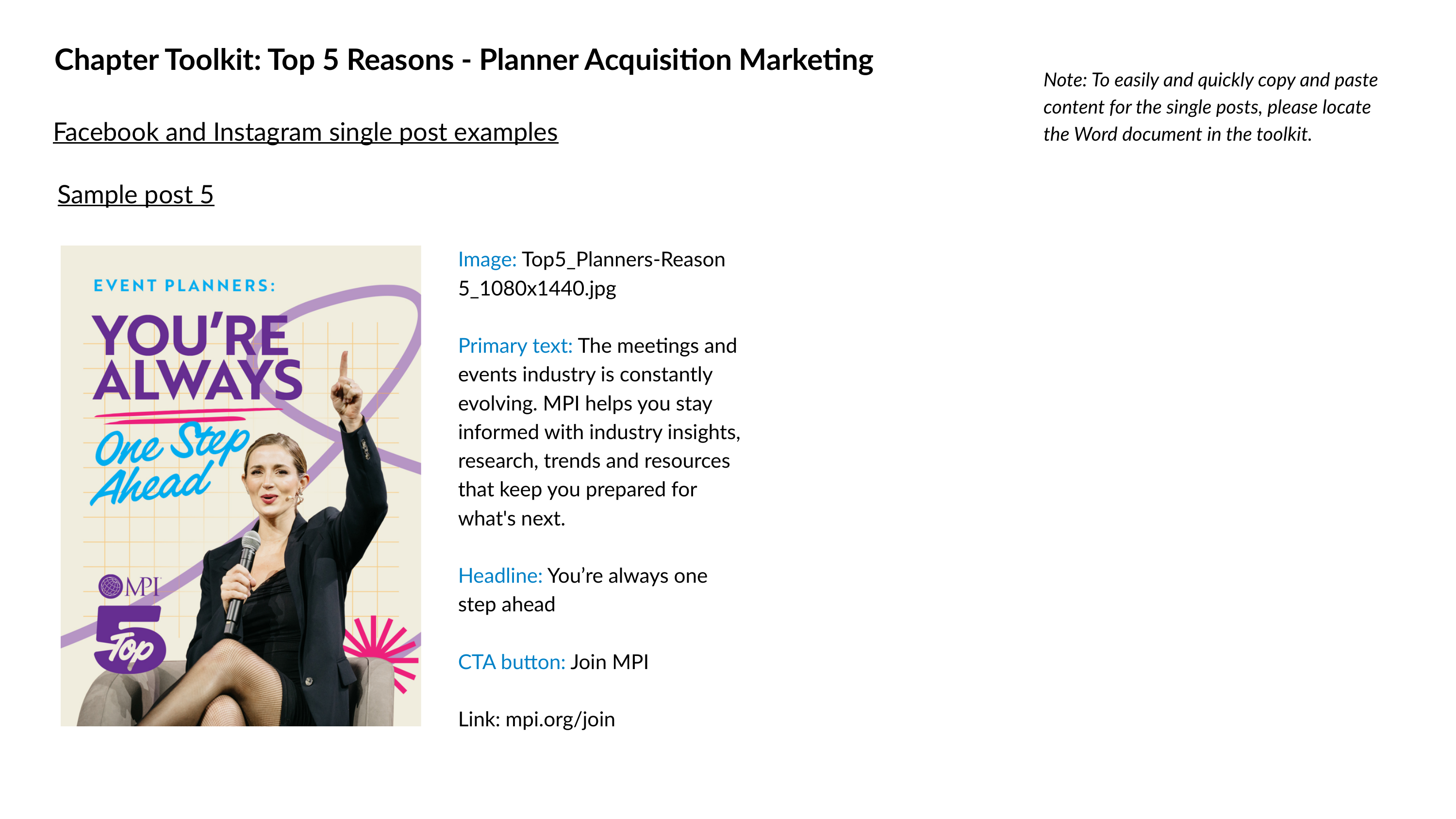

Chapter Toolkit: Top 5 Reasons - Planner Acquisition Marketing
Note: To easily and quickly copy and paste content for the single posts, please locate the Word document in the toolkit.
Facebook and Instagram single post examples
Sample post 5
Image: Top5_Planners-Reason 5_1080x1440.jpg

Primary text: The meetings and events industry is constantly evolving. MPI helps you stay informed with industry insights, research, trends and resources that keep you prepared for what's next.

Headline: You’re always one step ahead

CTA button: Join MPI

Link: mpi.org/join